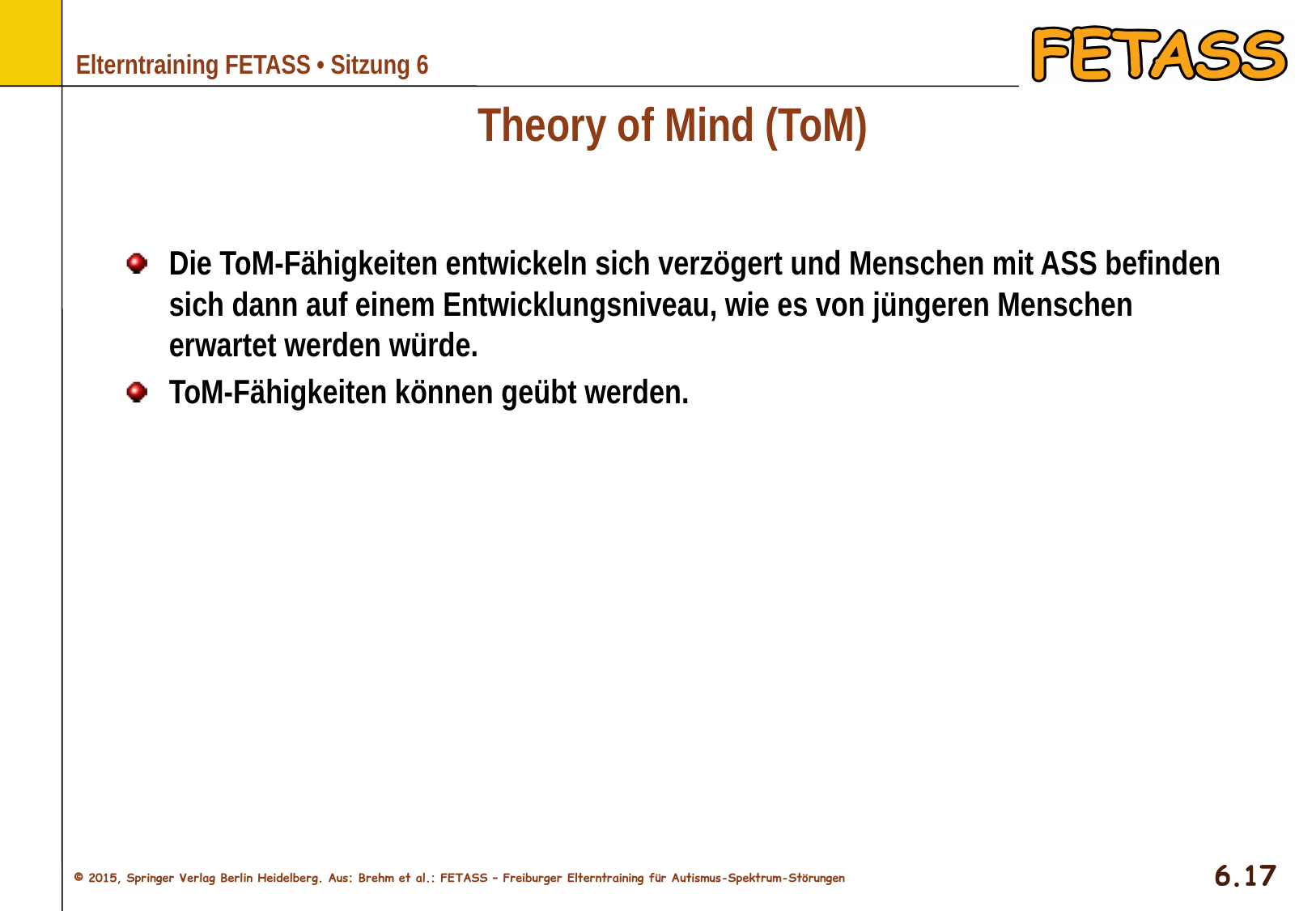

# Theory of Mind (ToM)
Die ToM-Fähigkeiten entwickeln sich verzögert und Menschen mit ASS befinden sich dann auf einem Entwicklungsniveau, wie es von jüngeren Menschen erwartet werden würde.
ToM-Fähigkeiten können geübt werden.

6.17